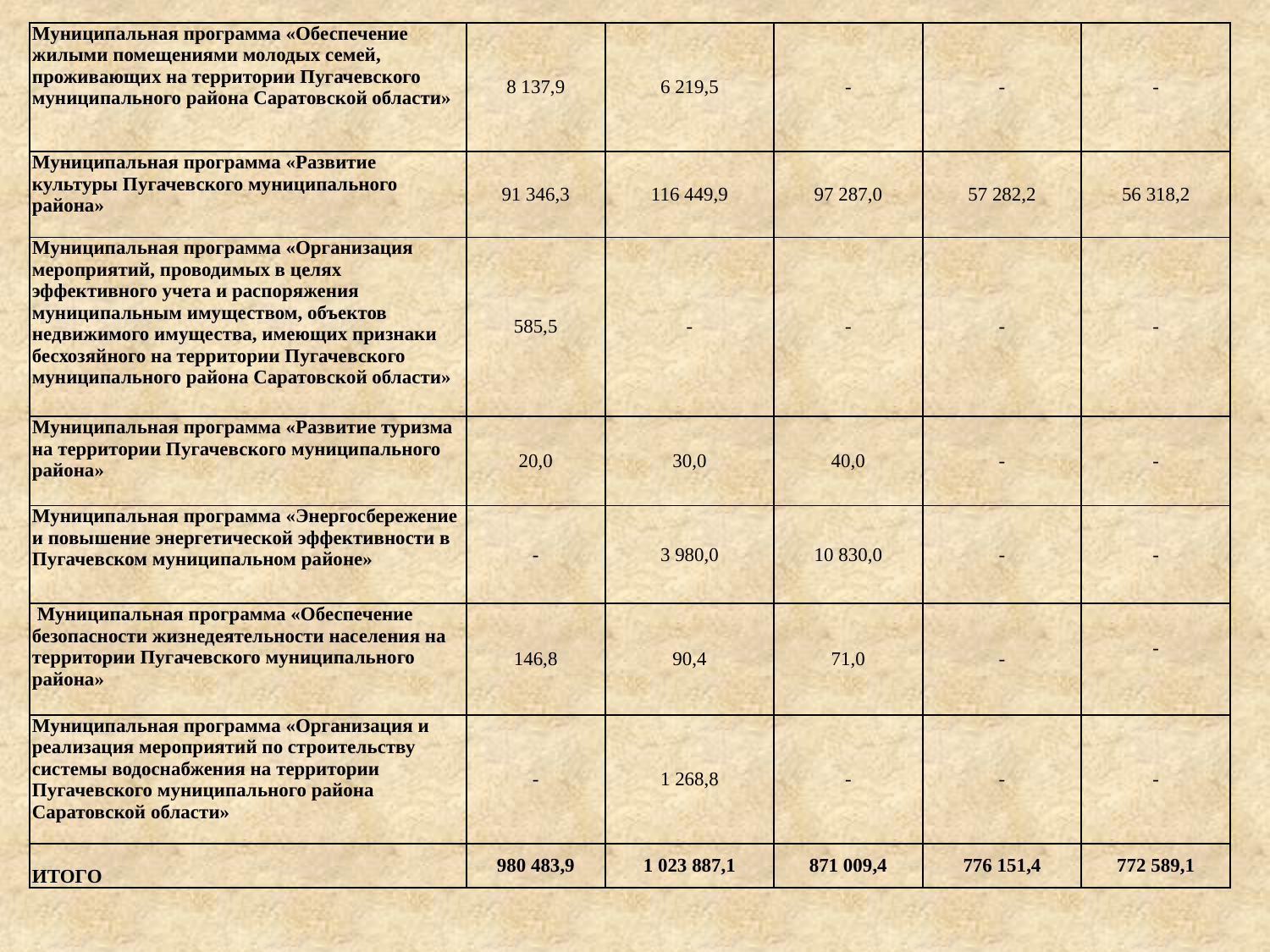

| Муниципальная программа «Обеспечение жилыми помещениями молодых семей, проживающих на территории Пугачевского муниципального района Саратовской области» | 8 137,9 | 6 219,5 | - | - | - |
| --- | --- | --- | --- | --- | --- |
| Муниципальная программа «Развитие культуры Пугачевского муниципального района» | 91 346,3 | 116 449,9 | 97 287,0 | 57 282,2 | 56 318,2 |
| Муниципальная программа «Организация мероприятий, проводимых в целях эффективного учета и распоряжения муниципальным имуществом, объектов недвижимого имущества, имеющих признаки бесхозяйного на территории Пугачевского муниципального района Саратовской области» | 585,5 | - | - | - | - |
| Муниципальная программа «Развитие туризма на территории Пугачевского муниципального района» | 20,0 | 30,0 | 40,0 | - | - |
| Муниципальная программа «Энергосбережение и повышение энергетической эффективности в Пугачевском муниципальном районе» | - | 3 980,0 | 10 830,0 | - | - |
| Муниципальная программа «Обеспечение безопасности жизнедеятельности населения на территории Пугачевского муниципального района» | 146,8 | 90,4 | 71,0 | - | - |
| Муниципальная программа «Организация и реализация мероприятий по строительству системы водоснабжения на территории Пугачевского муниципального района Саратовской области» | - | 1 268,8 | - | - | - |
| ИТОГО | 980 483,9 | 1 023 887,1 | 871 009,4 | 776 151,4 | 772 589,1 |